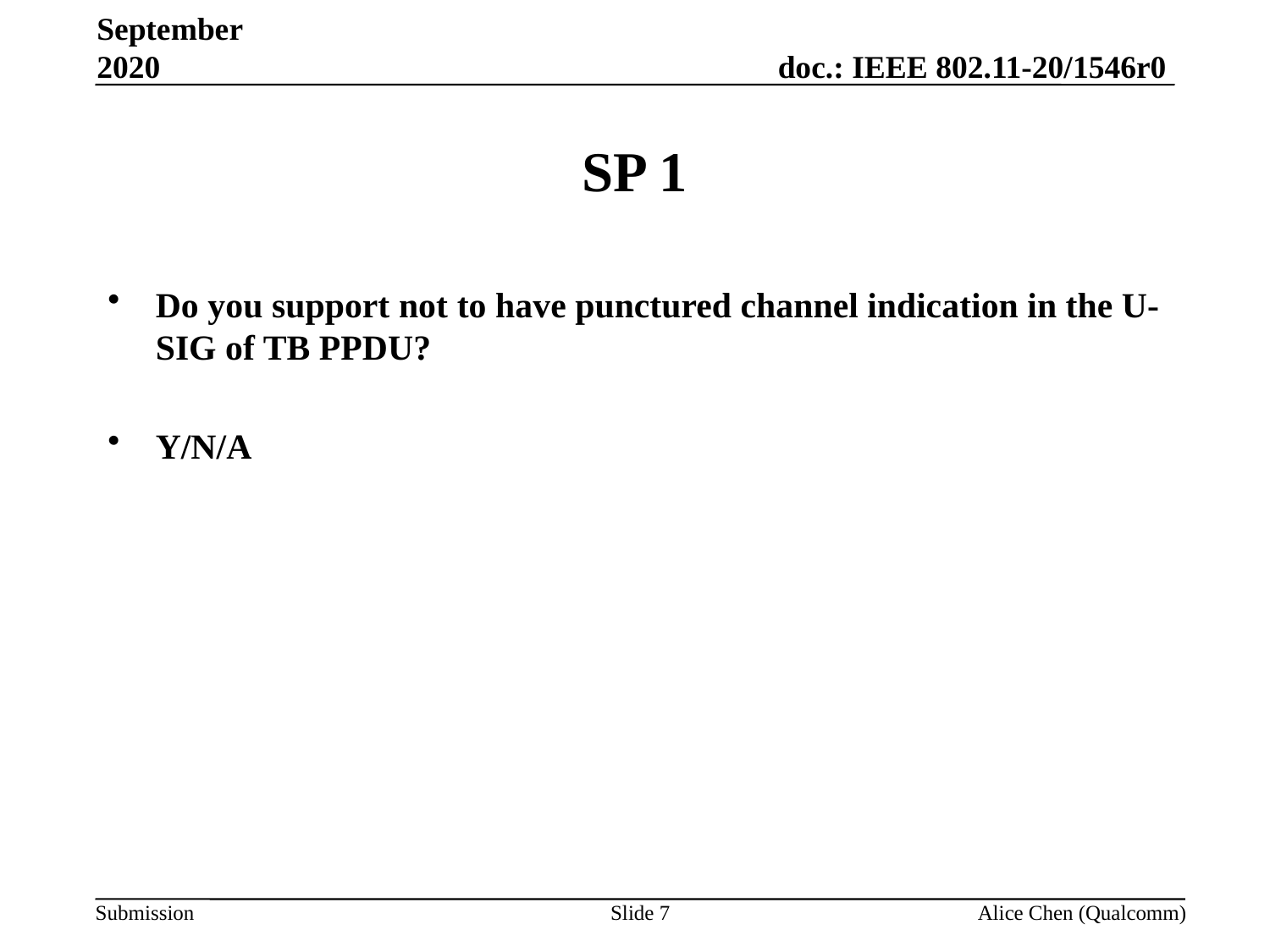

September 2020
# SP 1
Do you support not to have punctured channel indication in the U-SIG of TB PPDU?

Y/N/A

Slide 7
Alice Chen (Qualcomm)